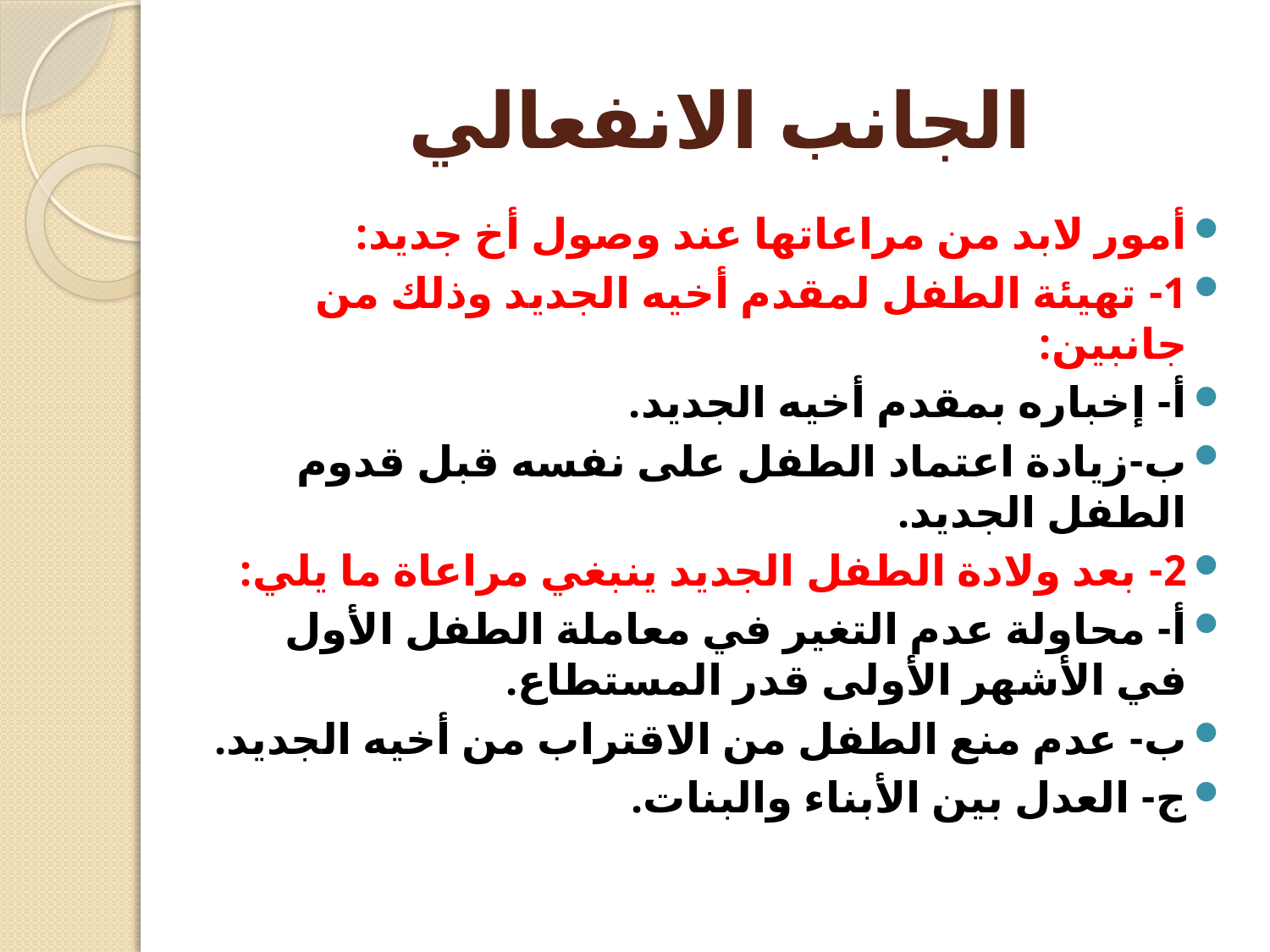

# الجانب الانفعالي
أمور لابد من مراعاتها عند وصول أخ جديد:
1- تهيئة الطفل لمقدم أخيه الجديد وذلك من جانبين:
أ- إخباره بمقدم أخيه الجديد.
ب-زيادة اعتماد الطفل على نفسه قبل قدوم الطفل الجديد.
2- بعد ولادة الطفل الجديد ينبغي مراعاة ما يلي:
أ- محاولة عدم التغير في معاملة الطفل الأول في الأشهر الأولى قدر المستطاع.
ب- عدم منع الطفل من الاقتراب من أخيه الجديد.
ج- العدل بين الأبناء والبنات.